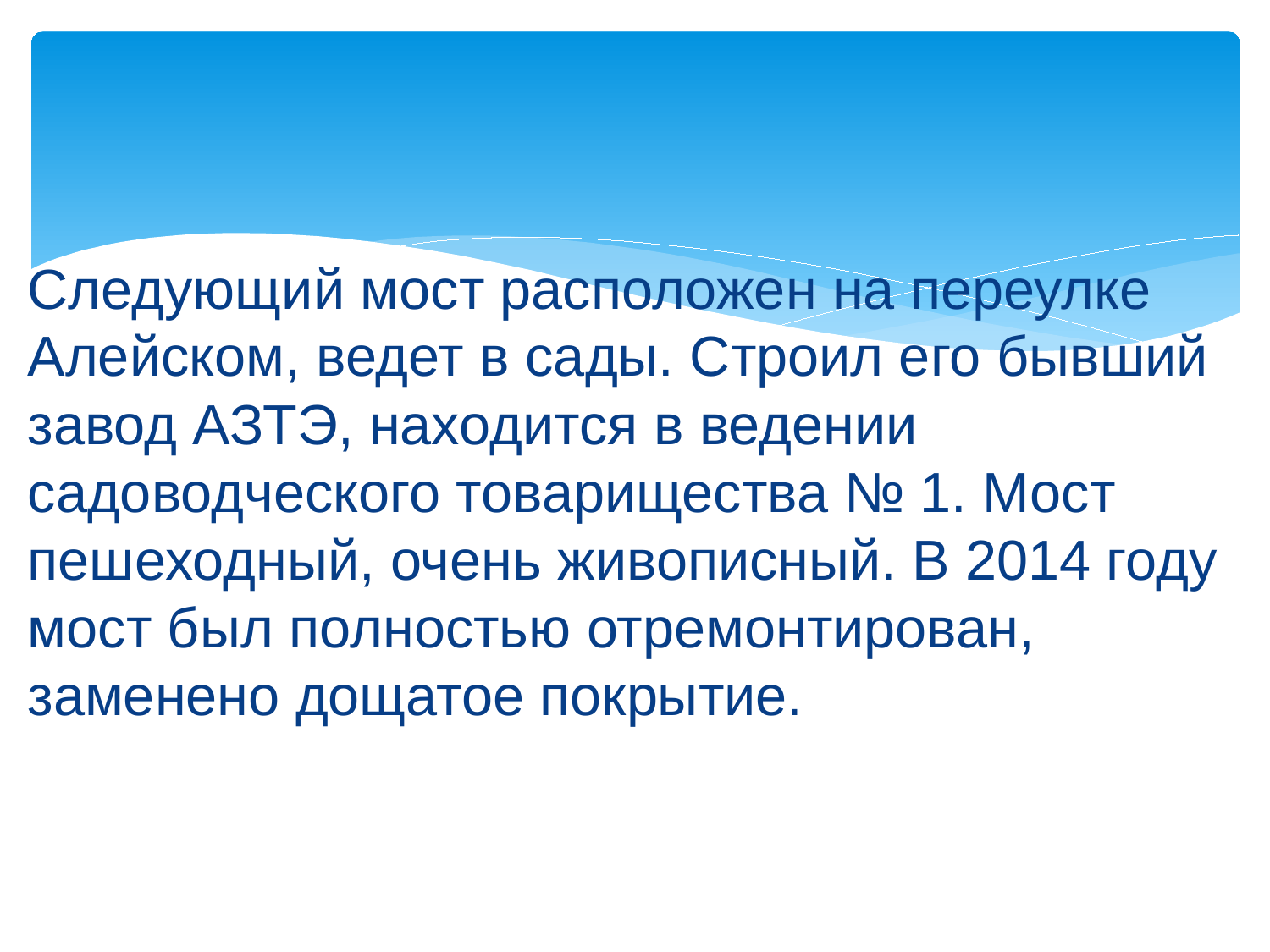

Следующий мост расположен на переулке Алейском, ведет в сады. Строил его бывший завод АЗТЭ, находится в ведении садоводческого товарищества № 1. Мост пешеходный, очень живописный. В 2014 году мост был полностью отремонтирован, заменено дощатое покрытие.